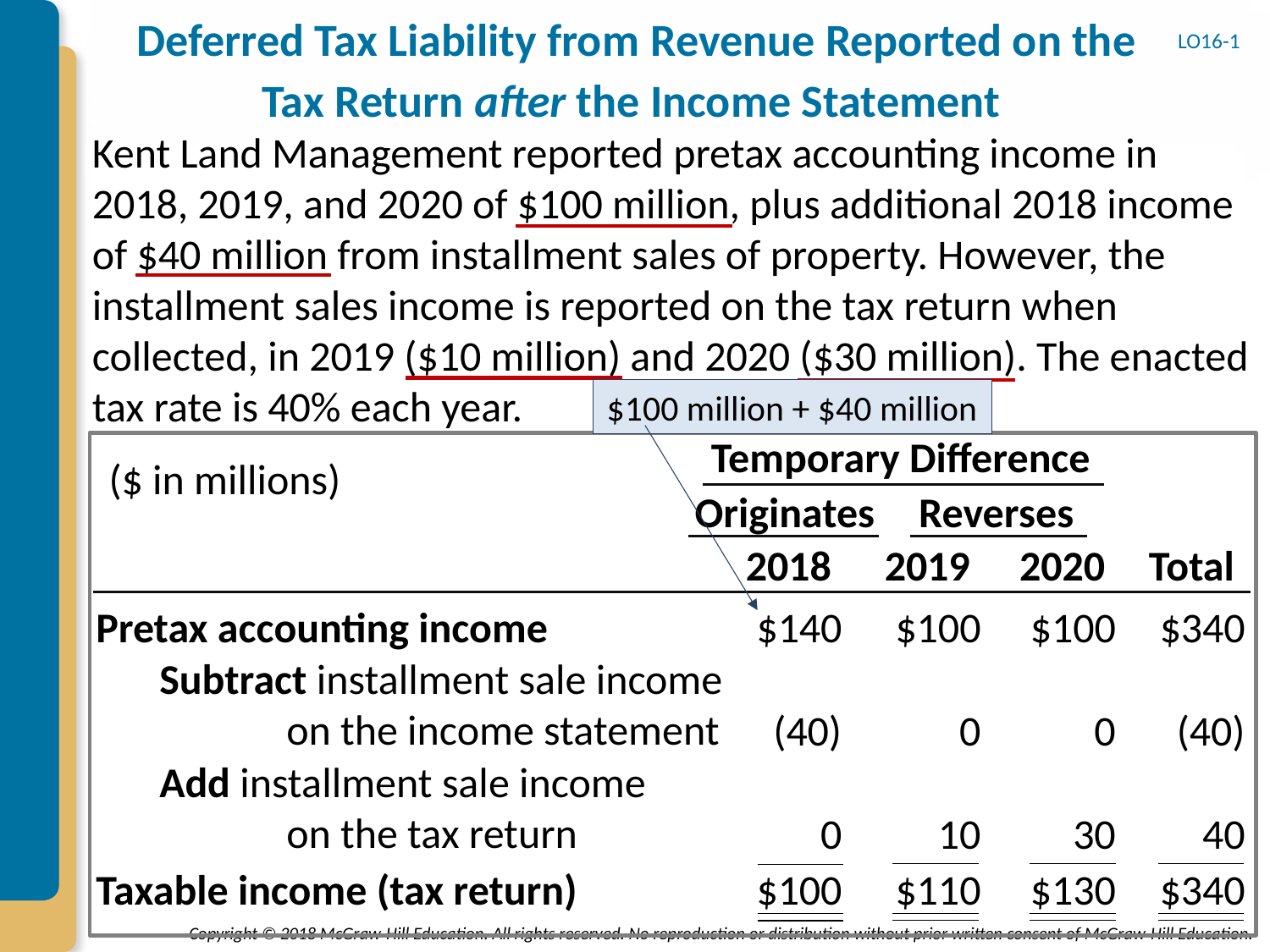

# Deferred Tax Liability from Revenue Reported on the Tax Return after the Income Statement
LO16-1
Kent Land Management reported pretax accounting income in 2018, 2019, and 2020 of $100 million, plus additional 2018 income of $40 million from installment sales of property. However, the installment sales income is reported on the tax return when collected, in 2019 ($10 million) and 2020 ($30 million). The enacted tax rate is 40% each year.

$100 million + $40 million
Temporary Difference

($ in millions)
Originates
Reverses
2018
2019
2020
Total
Pretax accounting income
$140
$100
$100
$340
Subtract installment sale income
	on the income statement
(40)
0
0
(40)
Add installment sale income
	on the tax return
0
10
30
40
Taxable income (tax return)
$100
$110
$130
$340